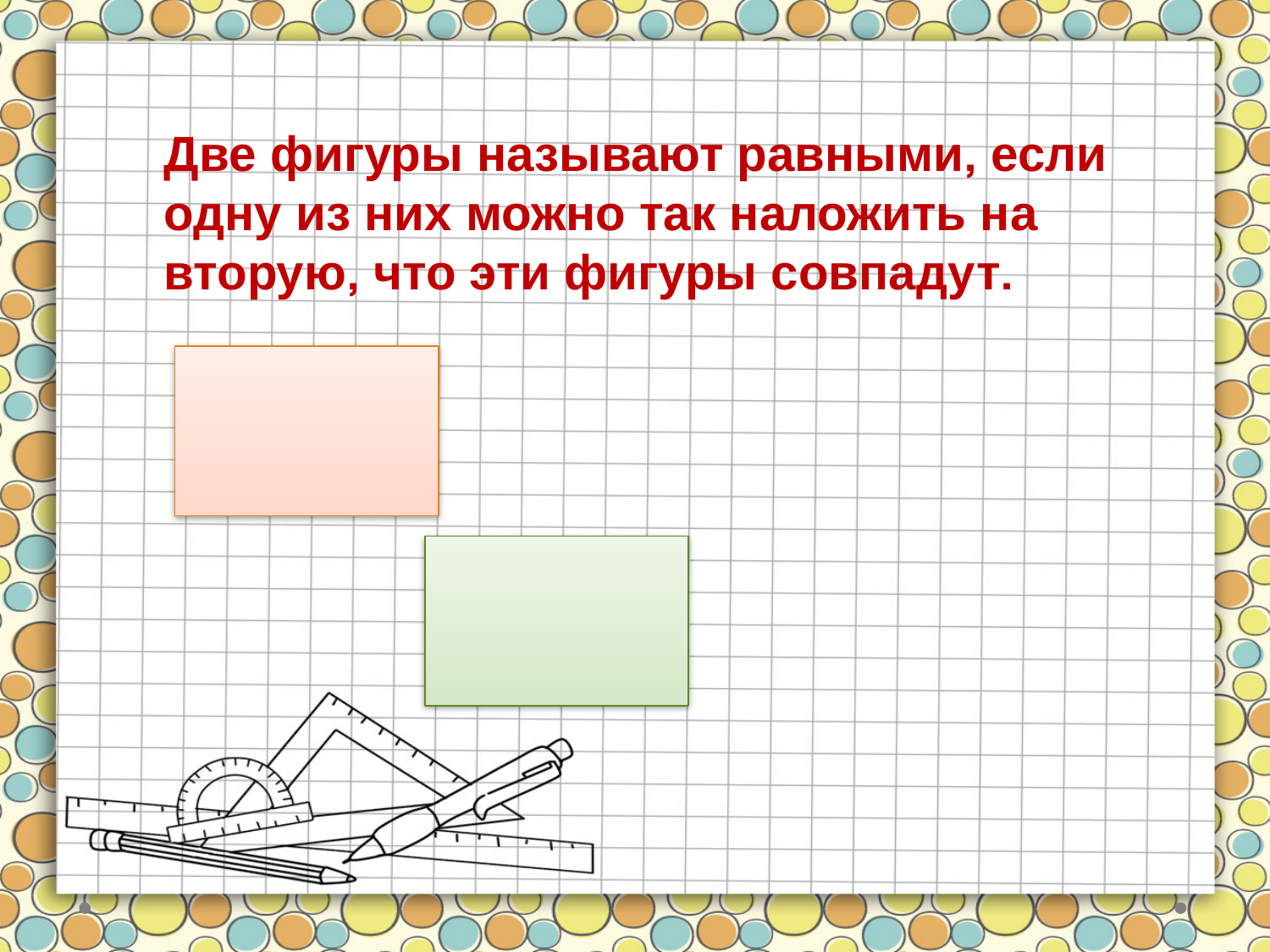

Две фигуры называют равными, если одну из них можно так наложить на вторую, что эти фигуры совпадут.